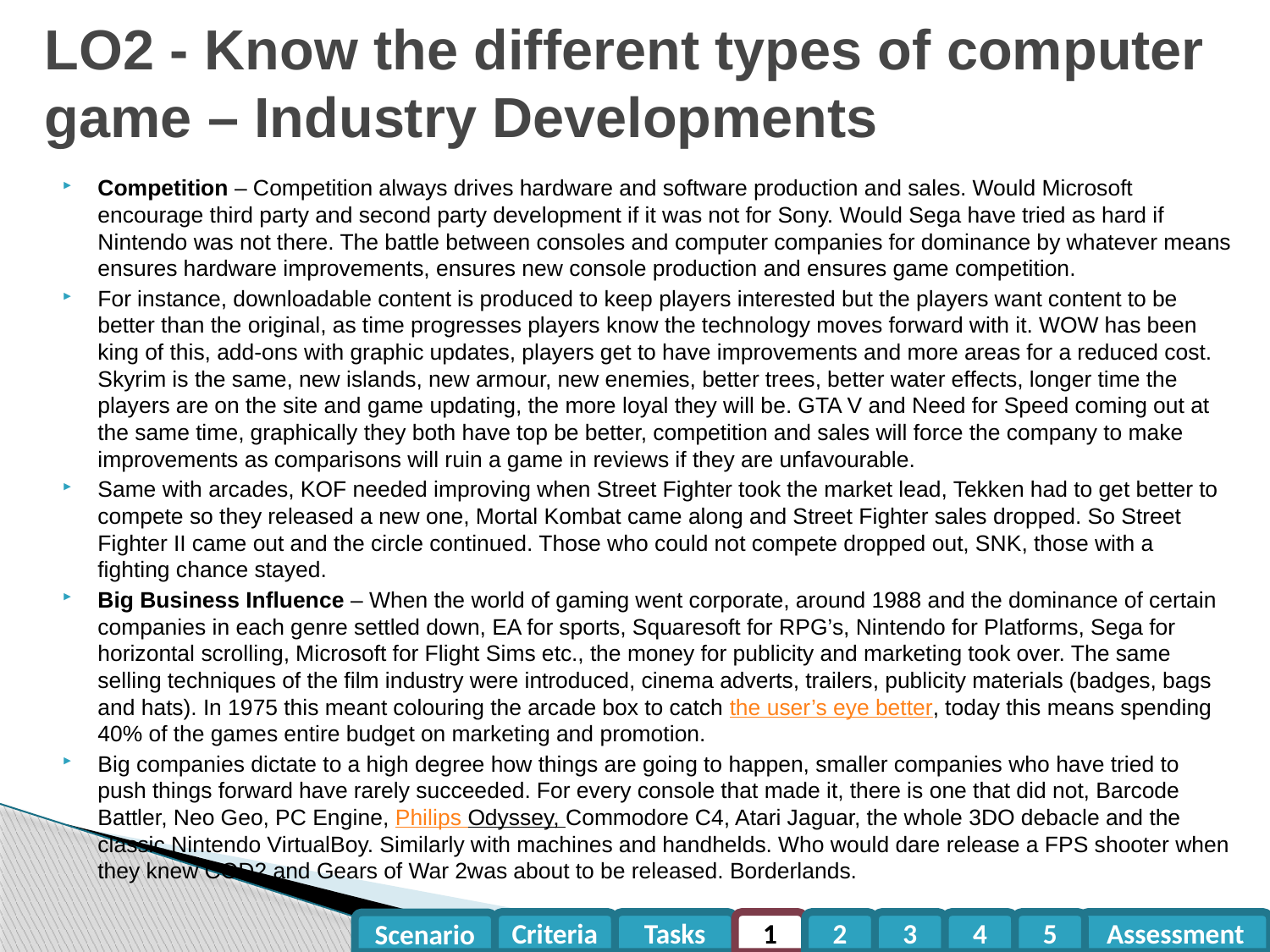

# LO2 - Know the different types of computer game – Industry Developments
Competition – Competition always drives hardware and software production and sales. Would Microsoft encourage third party and second party development if it was not for Sony. Would Sega have tried as hard if Nintendo was not there. The battle between consoles and computer companies for dominance by whatever means ensures hardware improvements, ensures new console production and ensures game competition.
For instance, downloadable content is produced to keep players interested but the players want content to be better than the original, as time progresses players know the technology moves forward with it. WOW has been king of this, add-ons with graphic updates, players get to have improvements and more areas for a reduced cost. Skyrim is the same, new islands, new armour, new enemies, better trees, better water effects, longer time the players are on the site and game updating, the more loyal they will be. GTA V and Need for Speed coming out at the same time, graphically they both have top be better, competition and sales will force the company to make improvements as comparisons will ruin a game in reviews if they are unfavourable.
Same with arcades, KOF needed improving when Street Fighter took the market lead, Tekken had to get better to compete so they released a new one, Mortal Kombat came along and Street Fighter sales dropped. So Street Fighter II came out and the circle continued. Those who could not compete dropped out, SNK, those with a fighting chance stayed.
Big Business Influence – When the world of gaming went corporate, around 1988 and the dominance of certain companies in each genre settled down, EA for sports, Squaresoft for RPG’s, Nintendo for Platforms, Sega for horizontal scrolling, Microsoft for Flight Sims etc., the money for publicity and marketing took over. The same selling techniques of the film industry were introduced, cinema adverts, trailers, publicity materials (badges, bags and hats). In 1975 this meant colouring the arcade box to catch the user’s eye better, today this means spending 40% of the games entire budget on marketing and promotion.
Big companies dictate to a high degree how things are going to happen, smaller companies who have tried to push things forward have rarely succeeded. For every console that made it, there is one that did not, Barcode Battler, Neo Geo, PC Engine, Philips Odyssey, Commodore C4, Atari Jaguar, the whole 3DO debacle and the classic Nintendo VirtualBoy. Similarly with machines and handhelds. Who would dare release a FPS shooter when they knew COD2 and Gears of War 2was about to be released. Borderlands.
Criteria
Tasks
1
2
3
4
5
Assessment
Scenario